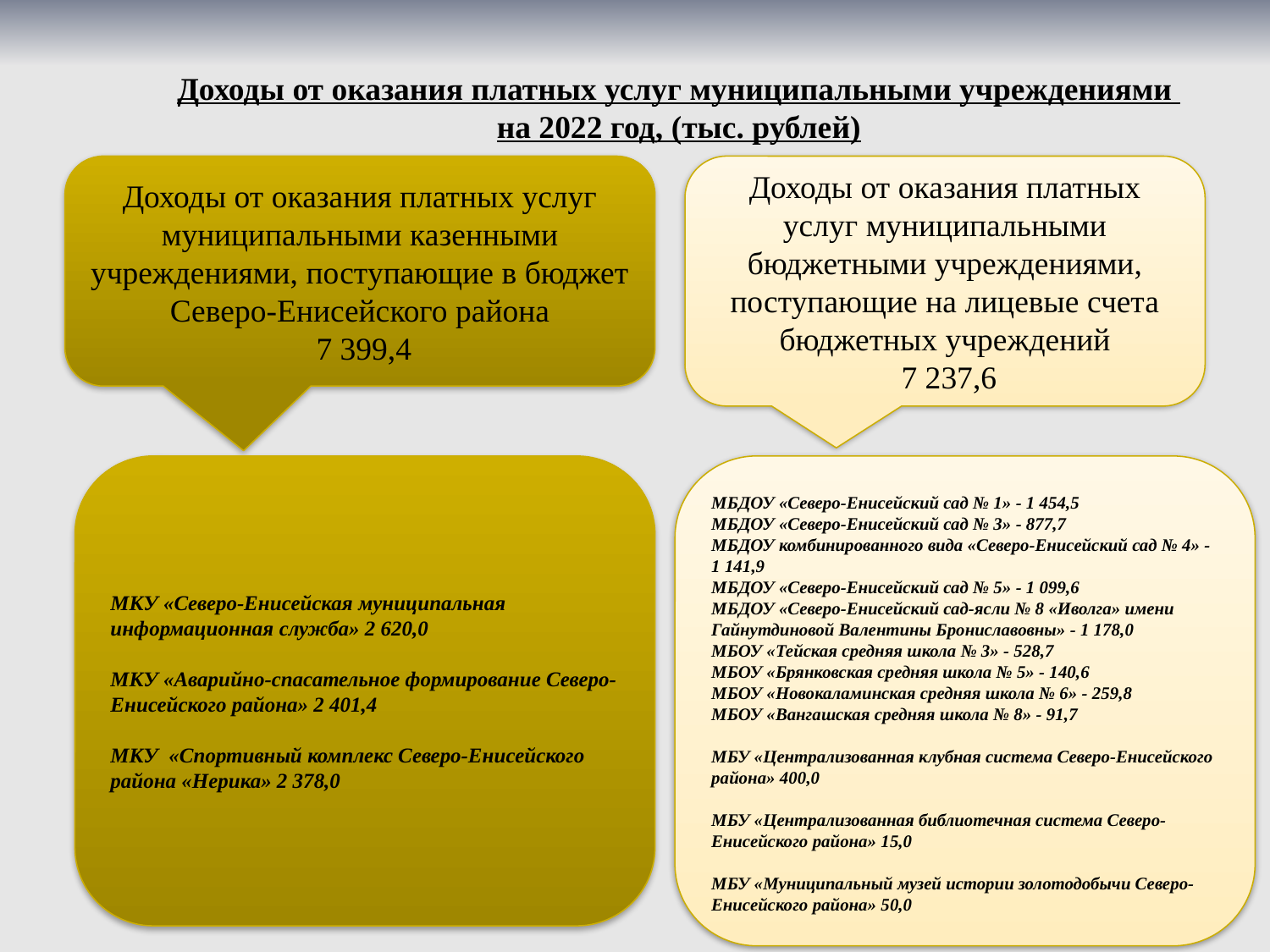

# Доходы от оказания платных услуг муниципальными учреждениями на 2022 год, (тыс. рублей)

Доходы от оказания платных услуг муниципальными казенными учреждениями, поступающие в бюджет Северо-Енисейского района
 7 399,4
Доходы от оказания платных услуг муниципальными бюджетными учреждениями, поступающие на лицевые счета бюджетных учреждений
 7 237,6
МКУ «Северо-Енисейская муниципальная информационная служба» 2 620,0

МКУ «Аварийно-спасательное формирование Северо-Енисейского района» 2 401,4

МКУ  «Спортивный комплекс Северо-Енисейского района «Нерика» 2 378,0

МБДОУ «Северо-Енисейский сад № 1» - 1 454,5
МБДОУ «Северо-Енисейский сад № 3» - 877,7
МБДОУ комбинированного вида «Северо-Енисейский сад № 4» - 1 141,9
МБДОУ «Северо-Енисейский сад № 5» - 1 099,6
МБДОУ «Северо-Енисейский сад-ясли № 8 «Иволга» имени Гайнутдиновой Валентины Брониславовны» - 1 178,0
МБОУ «Тейская средняя школа № 3» - 528,7
МБОУ «Брянковская средняя школа № 5» - 140,6
МБОУ «Новокаламинская средняя школа № 6» - 259,8
МБОУ «Вангашская средняя школа № 8» - 91,7

МБУ «Централизованная клубная система Северо-Енисейского района» 400,0

МБУ «Централизованная библиотечная система Северо-Енисейского района» 15,0

МБУ «Муниципальный музей истории золотодобычи Северо-Енисейского района» 50,0